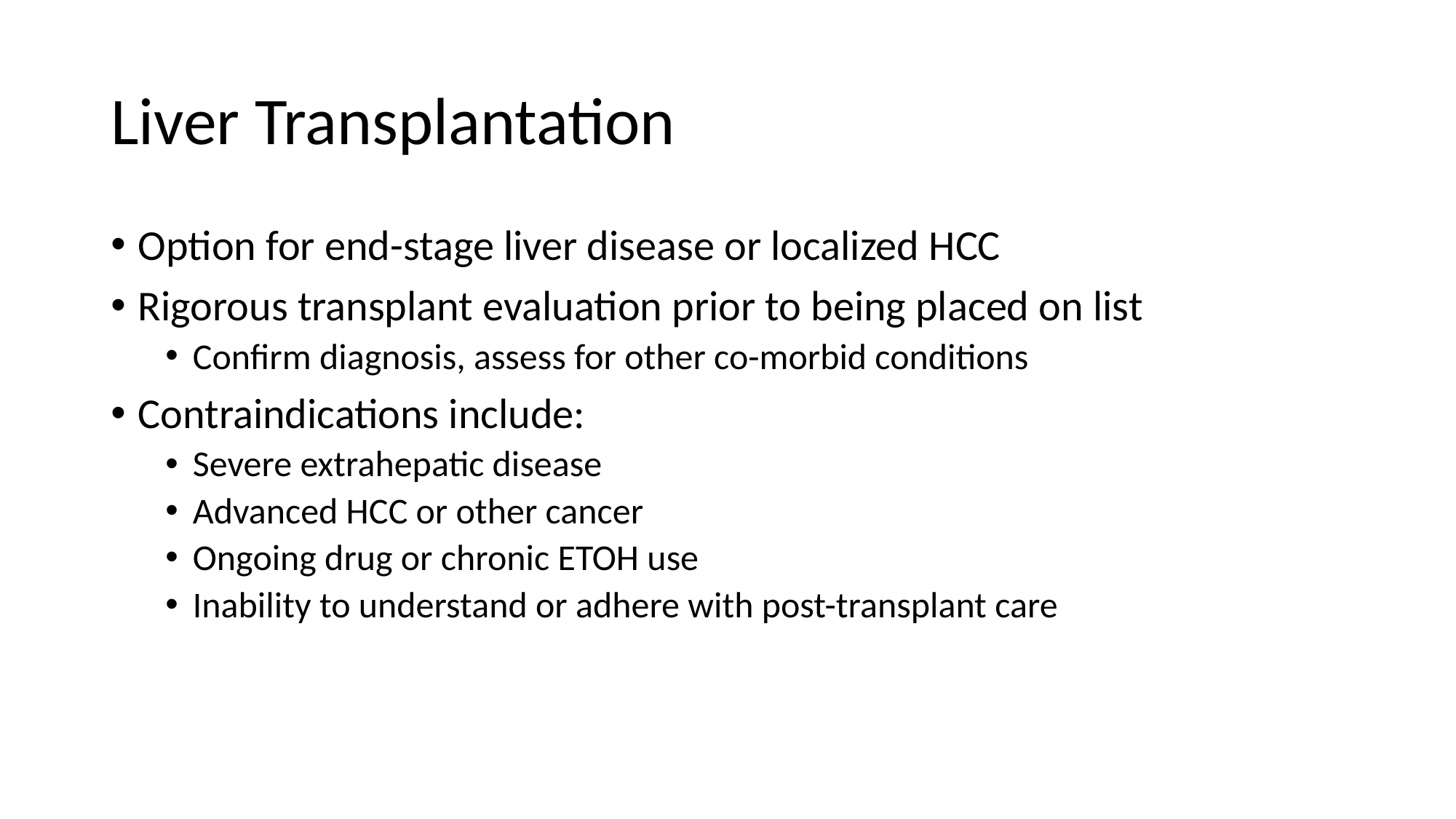

# Liver Transplantation
Option for end-stage liver disease or localized HCC
Rigorous transplant evaluation prior to being placed on list
Confirm diagnosis, assess for other co-morbid conditions
Contraindications include:
Severe extrahepatic disease
Advanced HCC or other cancer
Ongoing drug or chronic ETOH use
Inability to understand or adhere with post-transplant care